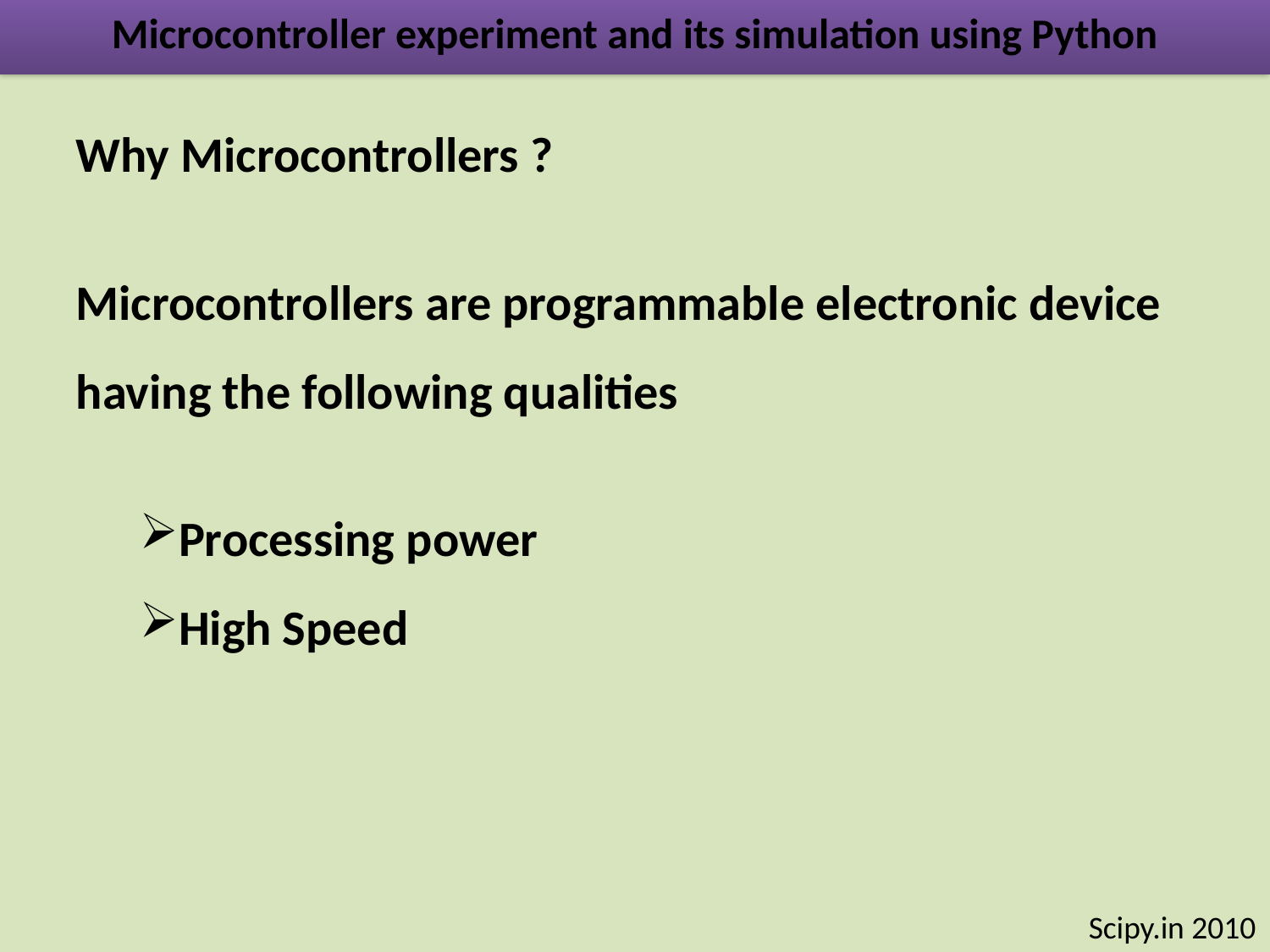

Microcontroller experiment and its simulation using Python
Why Microcontrollers ?

Microcontrollers are programmable electronic device having the following qualities

Processing power
High Speed
Scipy.in 2010